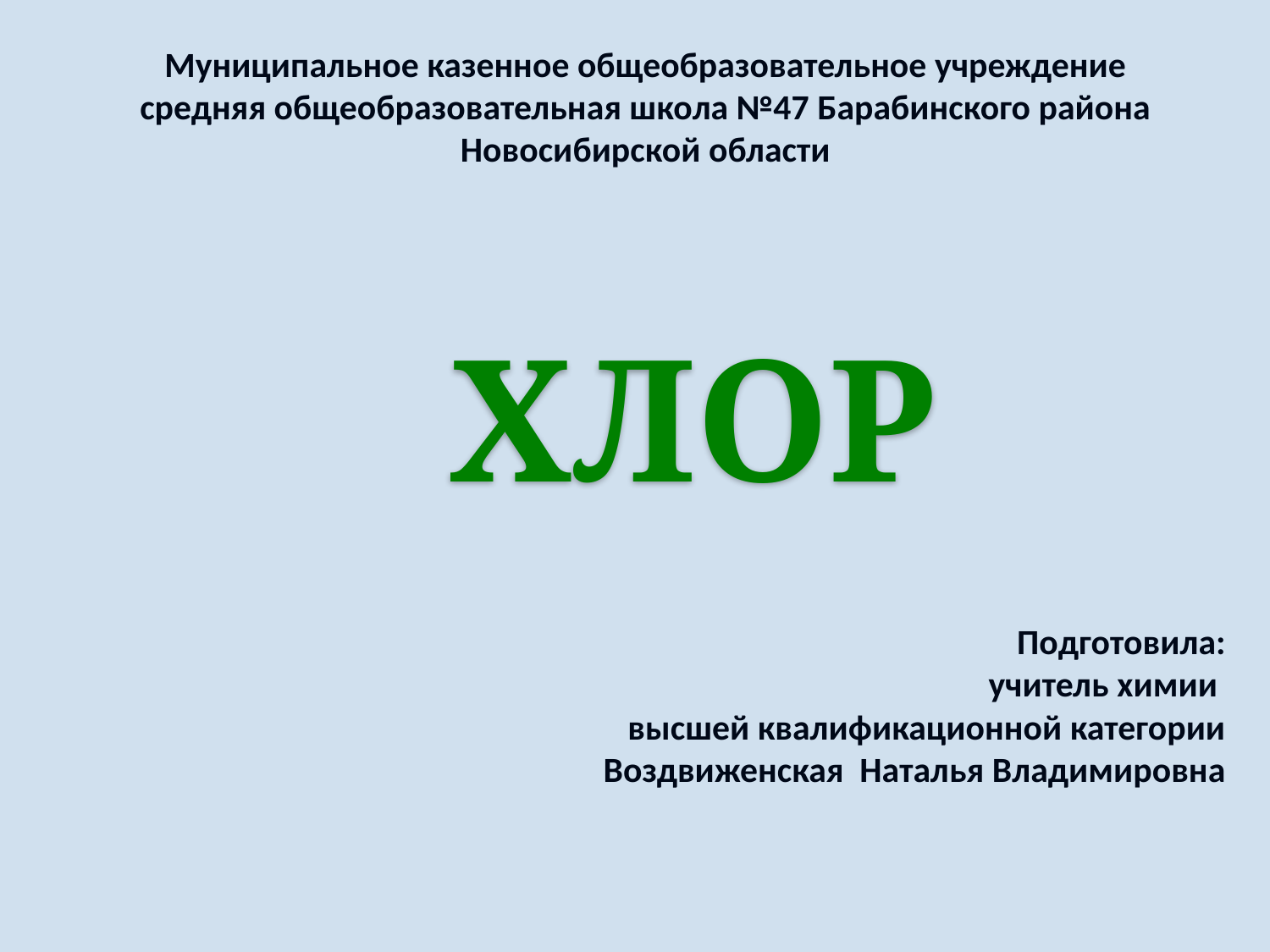

# Муниципальное казенное общеобразовательное учреждение средняя общеобразовательная школа №47 Барабинского района Новосибирской области
ХЛОР
Подготовила:
учитель химии
высшей квалификационной категории
Воздвиженская  Наталья Владимировна